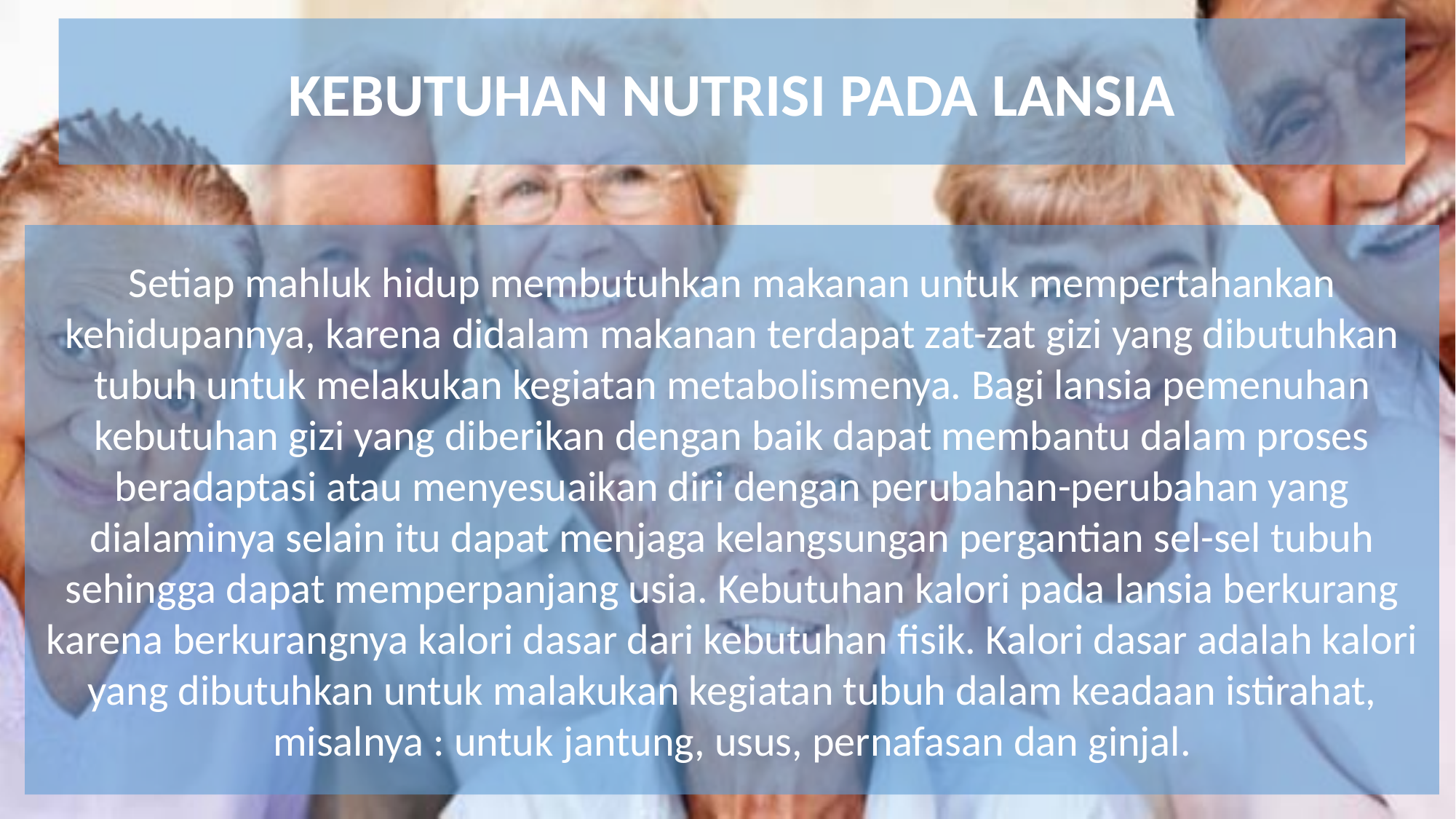

KEBUTUHAN NUTRISI PADA LANSIA
Setiap mahluk hidup membutuhkan makanan untuk mempertahankan kehidupannya, karena didalam makanan terdapat zat-zat gizi yang dibutuhkan tubuh untuk melakukan kegiatan metabolismenya. Bagi lansia pemenuhan kebutuhan gizi yang diberikan dengan baik dapat membantu dalam proses beradaptasi atau menyesuaikan diri dengan perubahan-perubahan yang dialaminya selain itu dapat menjaga kelangsungan pergantian sel-sel tubuh sehingga dapat memperpanjang usia. Kebutuhan kalori pada lansia berkurang karena berkurangnya kalori dasar dari kebutuhan fisik. Kalori dasar adalah kalori yang dibutuhkan untuk malakukan kegiatan tubuh dalam keadaan istirahat, misalnya : untuk jantung, usus, pernafasan dan ginjal.